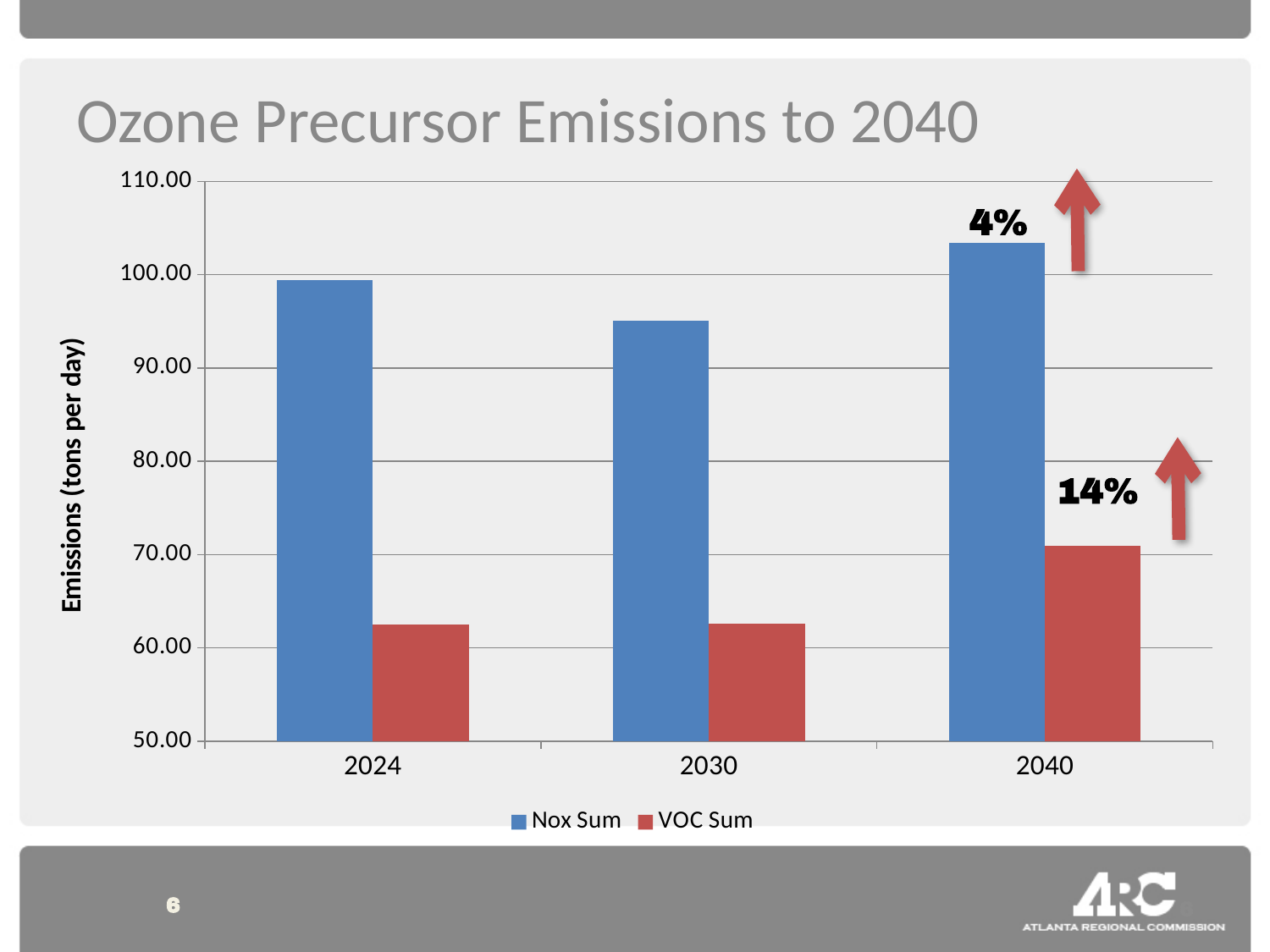

# Ozone Precursor Emissions to 2040

### Chart

| Category | Nox Sum | VOC Sum |
|---|---|---|
| 2024 | 99.39581114090558 | 62.508409626775936 |
| 2030 | 95.07872458135975 | 62.572789107007445 |
| 2040 | 103.4228329014579 | 70.97204403388095 |
4%
14%
6
6